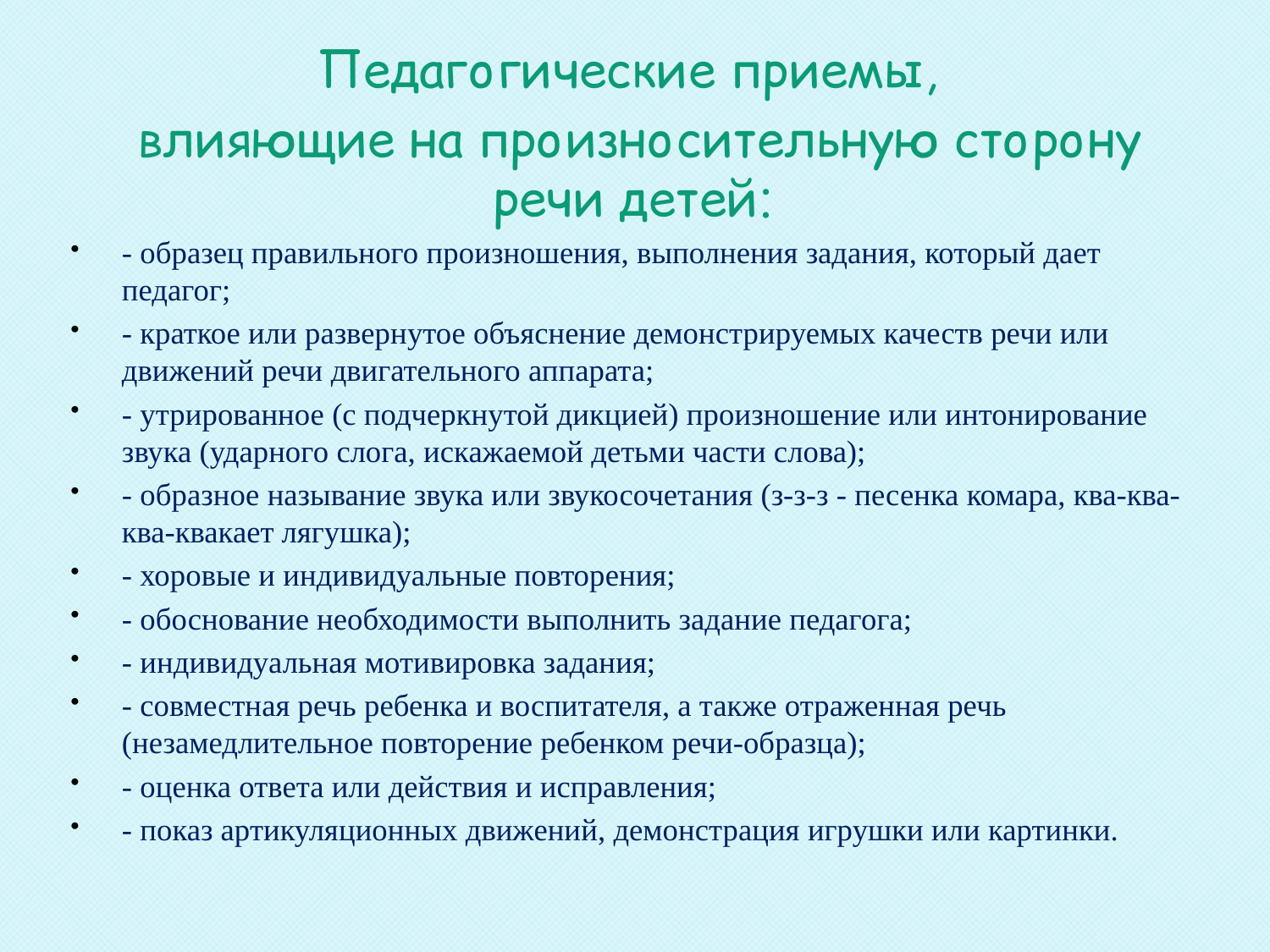

Педагогические приемы,
 влияющие на произносительную сторону речи детей:
- образец правильного произношения, выполнения задания, который дает педагог;
- краткое или развернутое объяснение демонстрируемых качеств речи или движений речи двигательного аппарата;
- утрированное (с подчеркнутой дикцией) произношение или интонирование звука (ударного слога, искажаемой детьми части слова);
- образное называние звука или звукосочетания (з-з-з - песенка комара, ква-ква-ква-квакает лягушка);
- хоровые и индивидуальные повторения;
- обоснование необходимости выполнить задание педагога;
- индивидуальная мотивировка задания;
- совместная речь ребенка и воспитателя, а также отраженная речь (незамедлительное повторение ребенком речи-образца);
- оценка ответа или действия и исправления;
- показ артикуляционных движений, демонстрация игрушки или картинки.